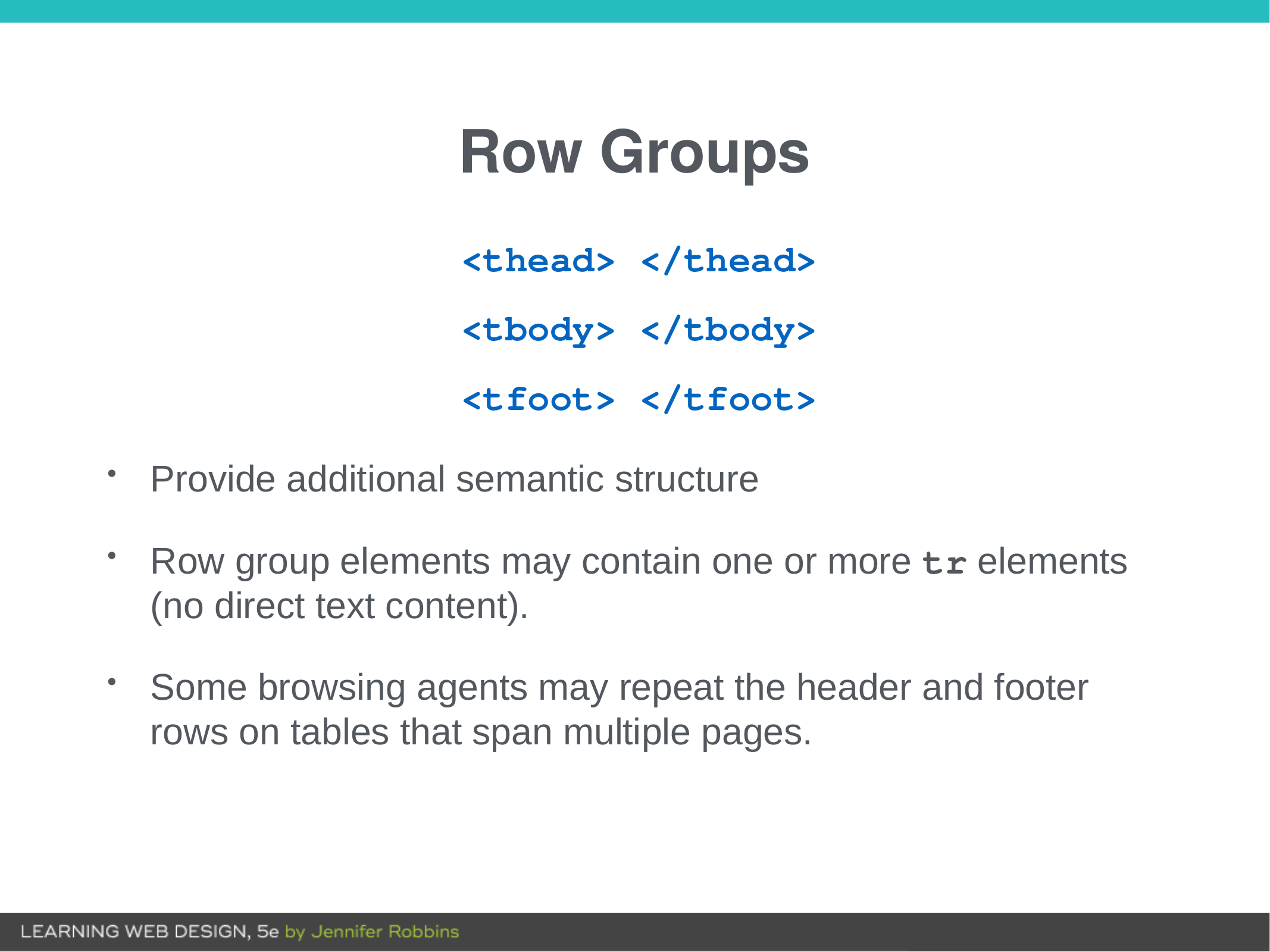

# Row Groups
<thead> </thead>
<tbody> </tbody>
<tfoot> </tfoot>
Provide additional semantic structure
Row group elements may contain one or more tr elements (no direct text content).
Some browsing agents may repeat the header and footer rows on tables that span multiple pages.